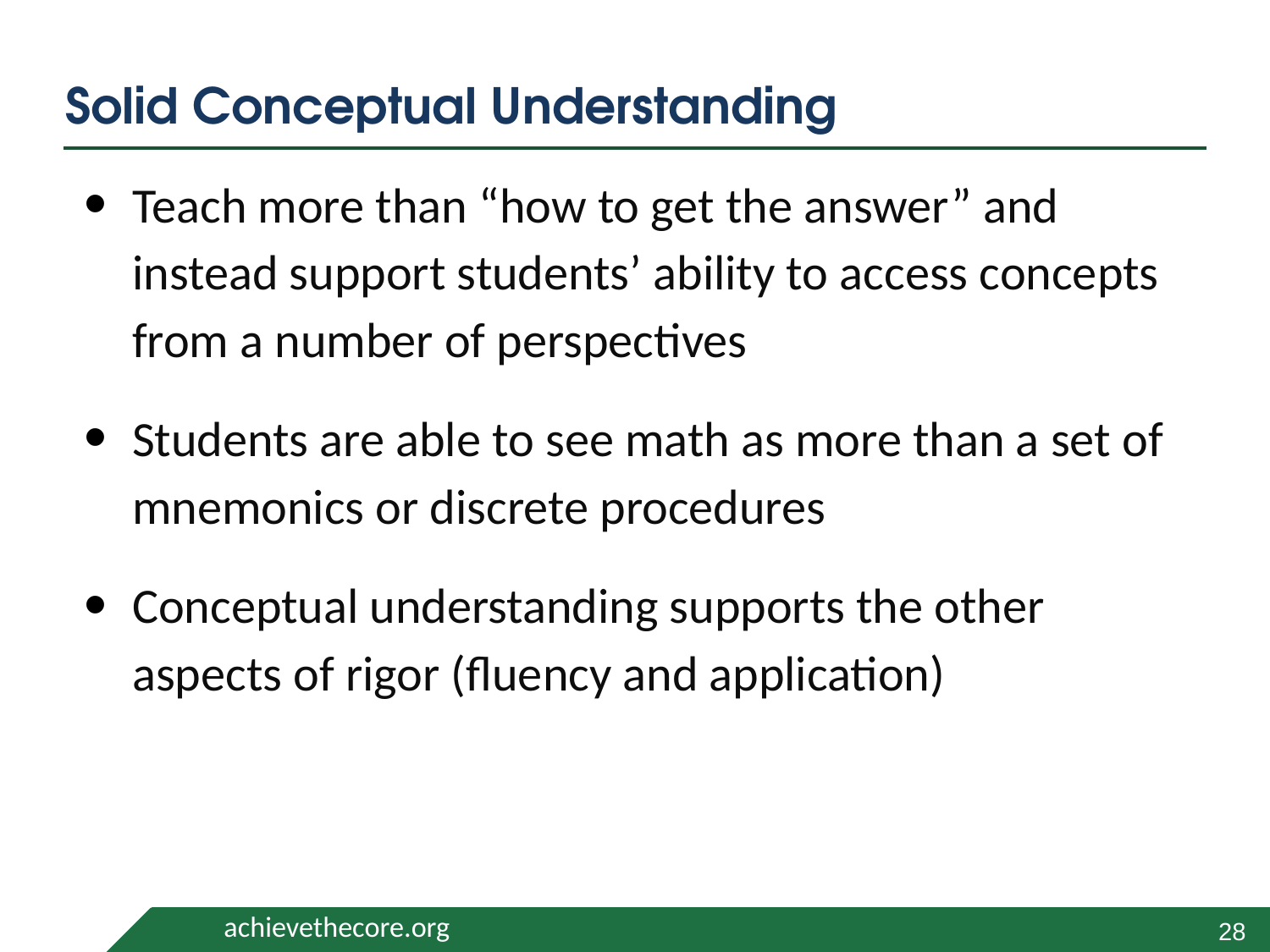

# Solid Conceptual Understanding
Teach more than “how to get the answer” and instead support students’ ability to access concepts from a number of perspectives
Students are able to see math as more than a set of mnemonics or discrete procedures
Conceptual understanding supports the other aspects of rigor (fluency and application)
28